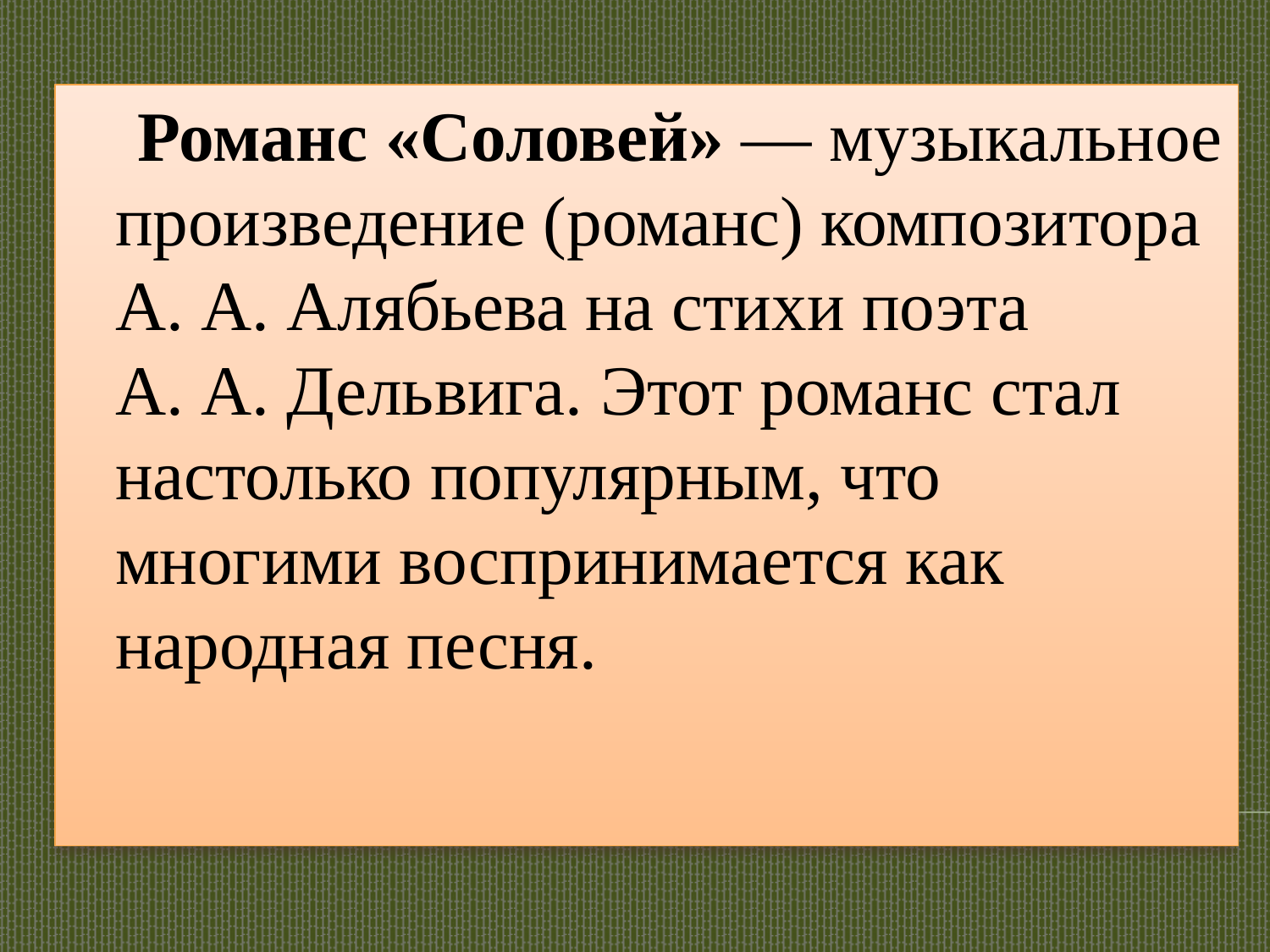

Романс «Соловей» — музыкальное произведение (романс) композитора А. А. Алябьева на стихи поэта А. А. Дельвига. Этот романс стал настолько популярным, что многими воспринимается как народная песня.